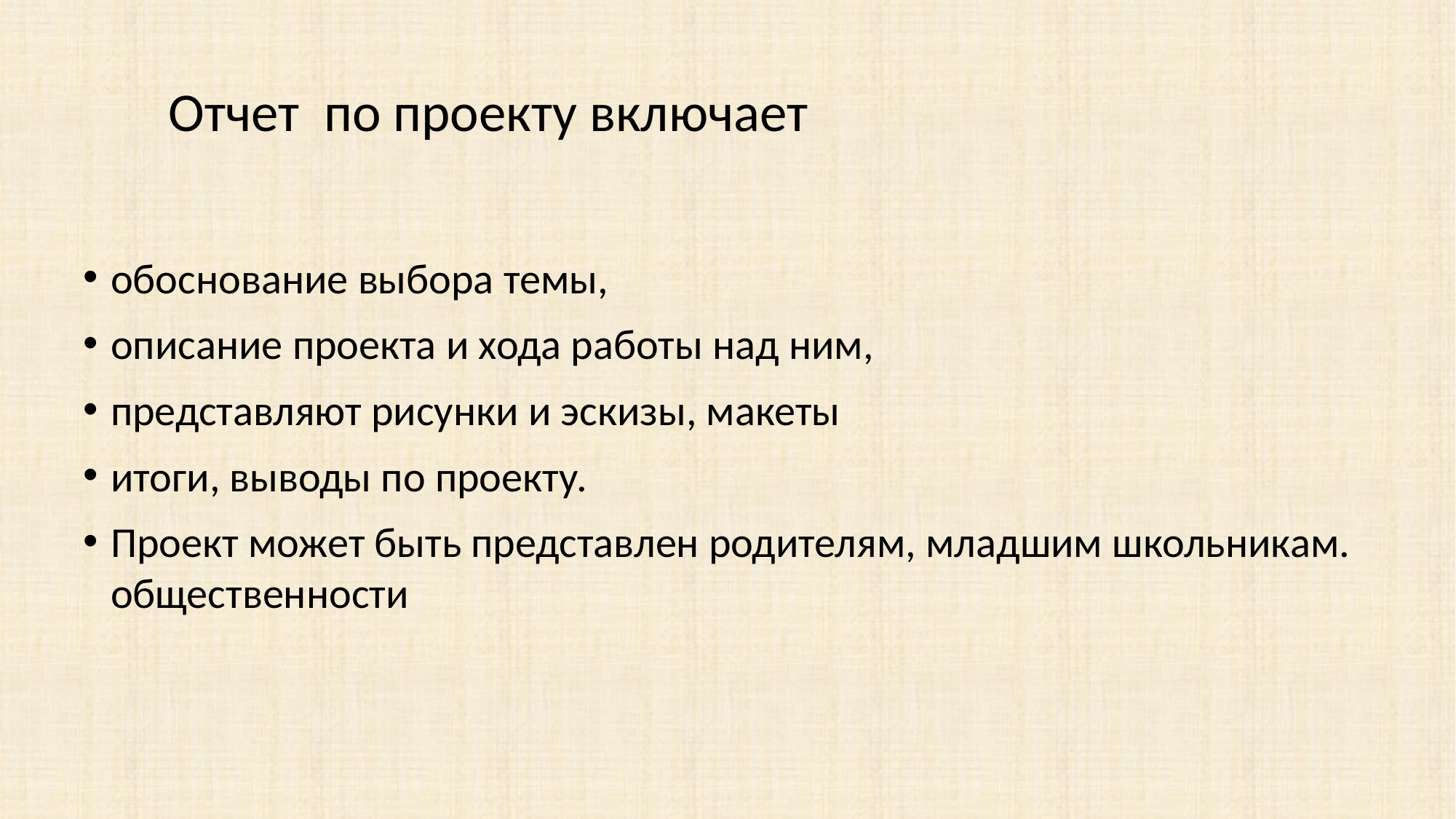

Отчет  по проекту включает
обоснование выбора темы,
описание проекта и хода работы над ним,
представляют рисунки и эскизы, макеты
итоги, выводы по проекту.
Проект может быть представлен родителям, младшим школьникам. общественности